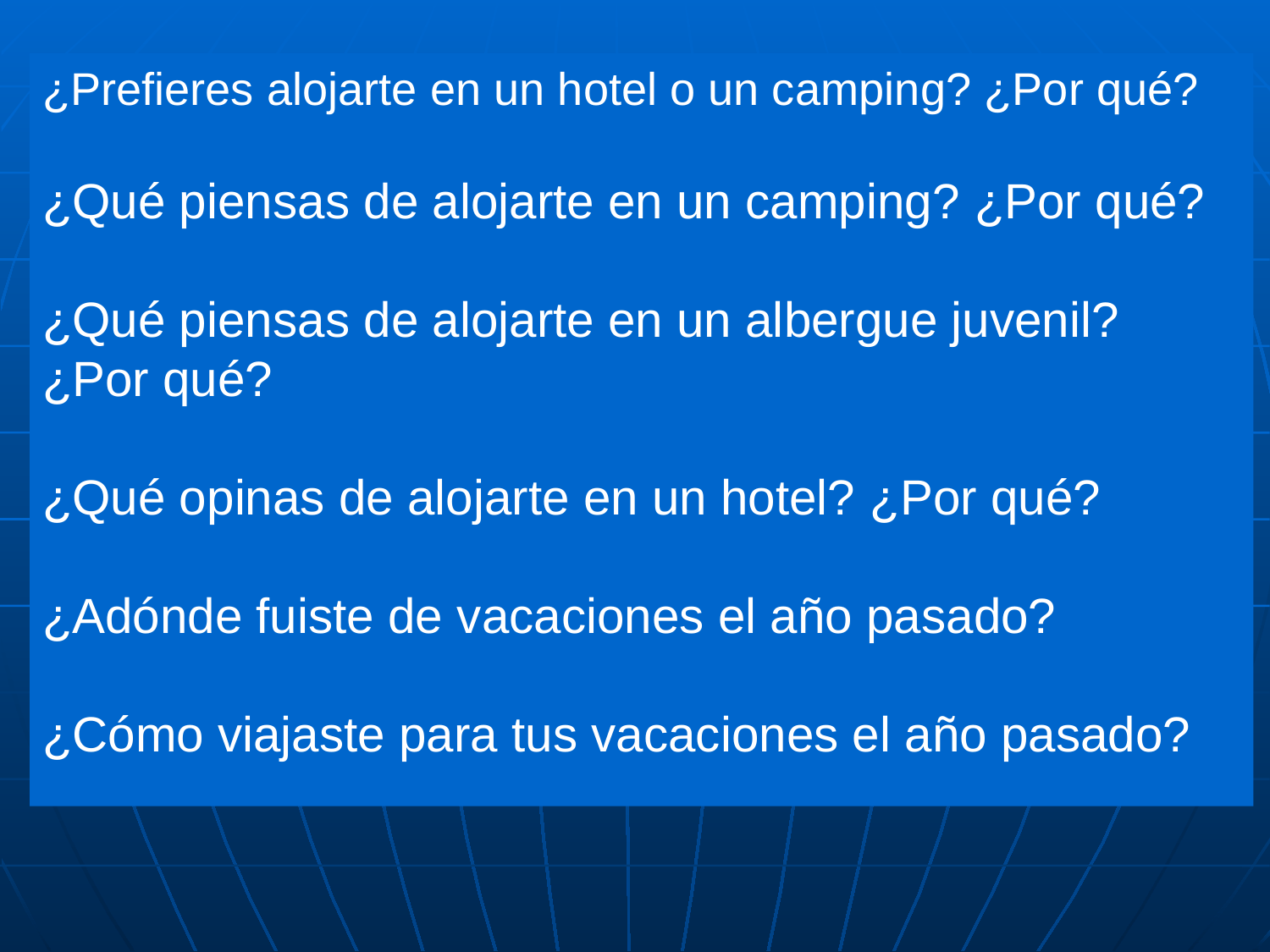

¿Prefieres alojarte en un hotel o un camping? ¿Por qué?

¿Qué piensas de alojarte en un camping? ¿Por qué?

¿Qué piensas de alojarte en un albergue juvenil? ¿Por qué?

¿Qué opinas de alojarte en un hotel? ¿Por qué?

¿Adónde fuiste de vacaciones el año pasado?

¿Cómo viajaste para tus vacaciones el año pasado?